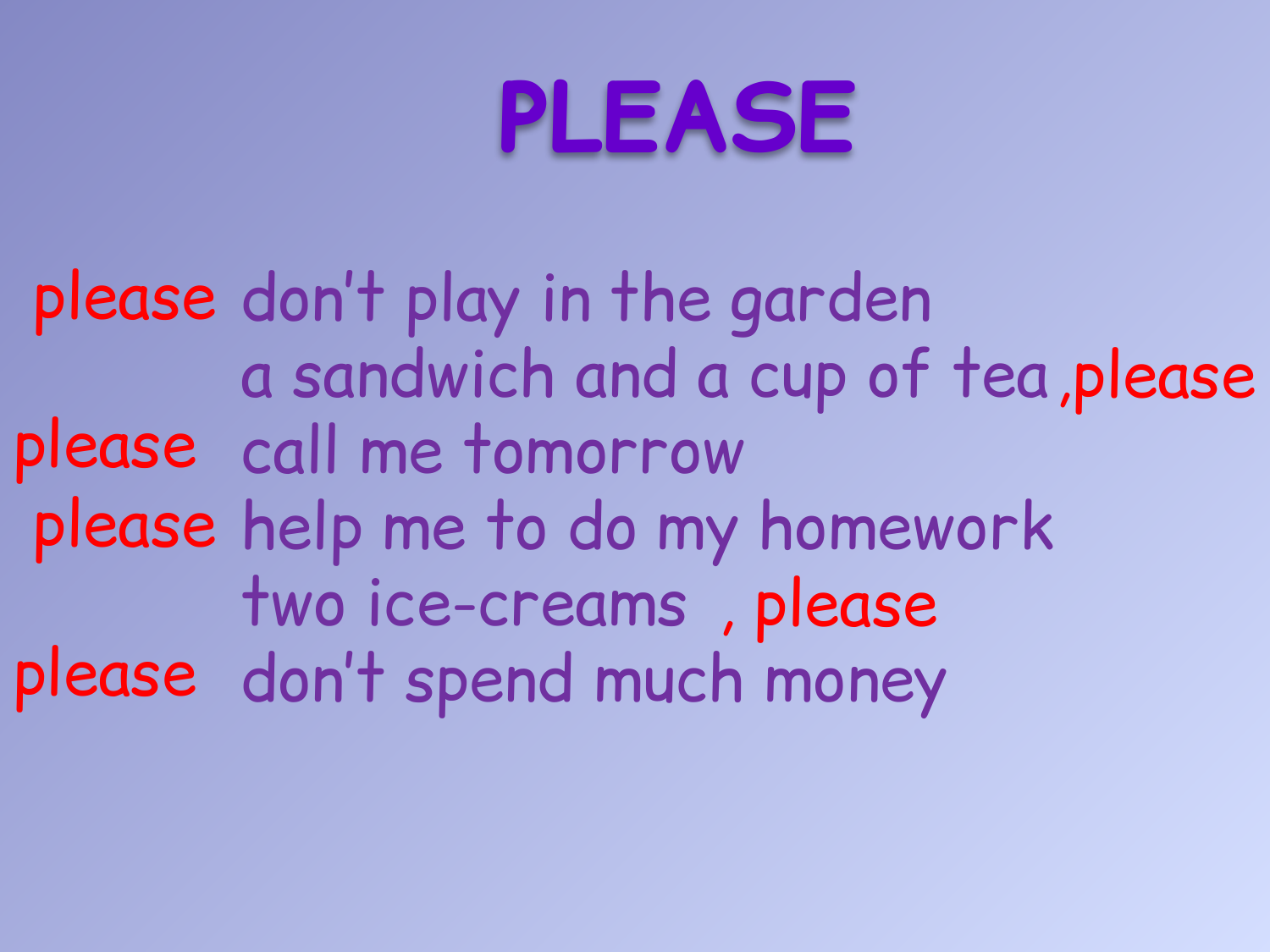

PLEASE
please
don’t play in the garden
a sandwich and a cup of tea
call me tomorrow
help me to do my homework
two ice-creams
don’t spend much money
,please
please
please
, please
please